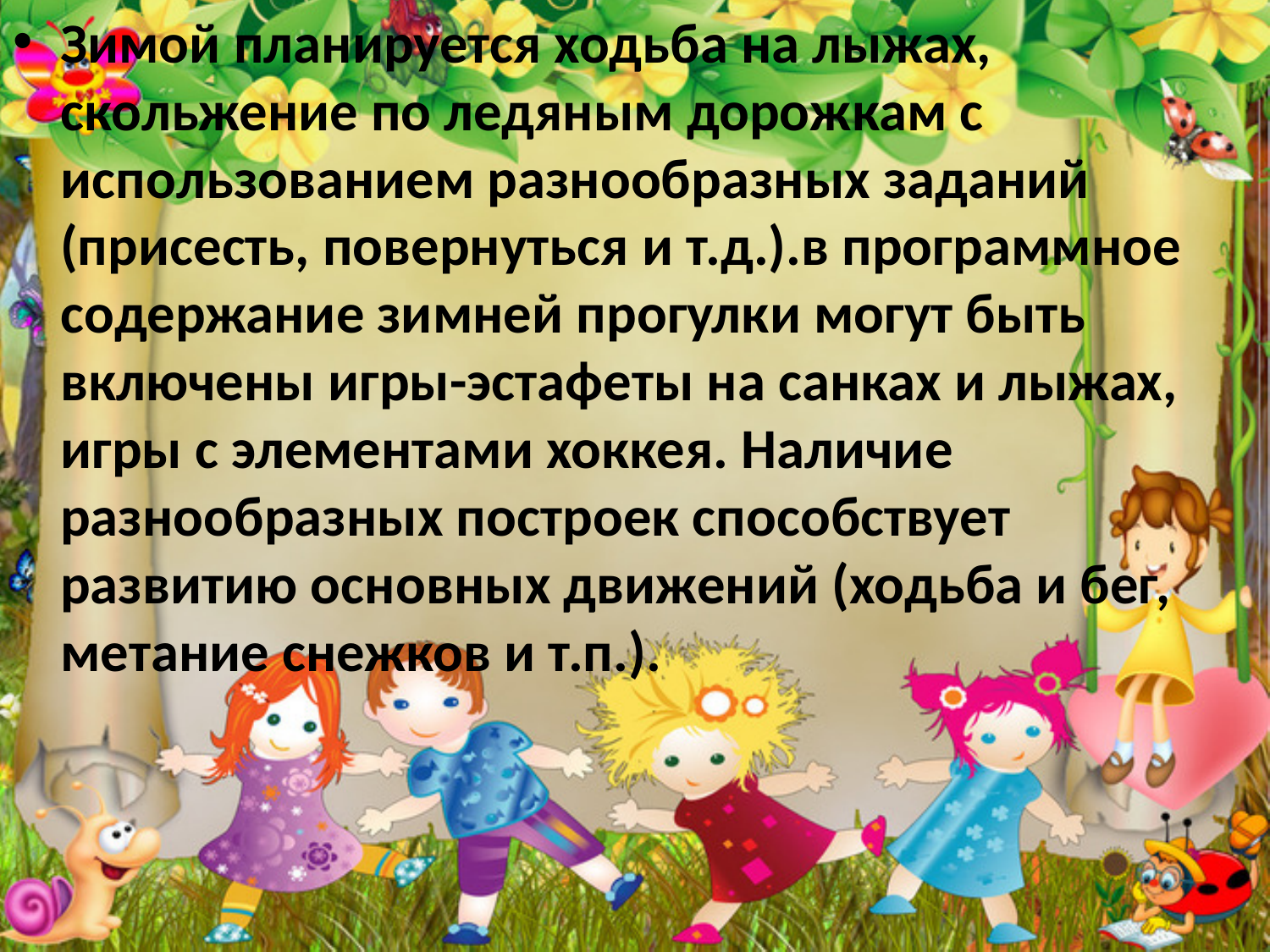

Зимой планируется ходьба на лыжах, скольжение по ледяным дорожкам с использованием разнообразных заданий (присесть, повернуться и т.д.).в программное содержание зимней прогулки могут быть включены игры-эстафеты на санках и лыжах, игры с элементами хоккея. Наличие разнообразных построек способствует развитию основных движений (ходьба и бег, метание снежков и т.п.).
#